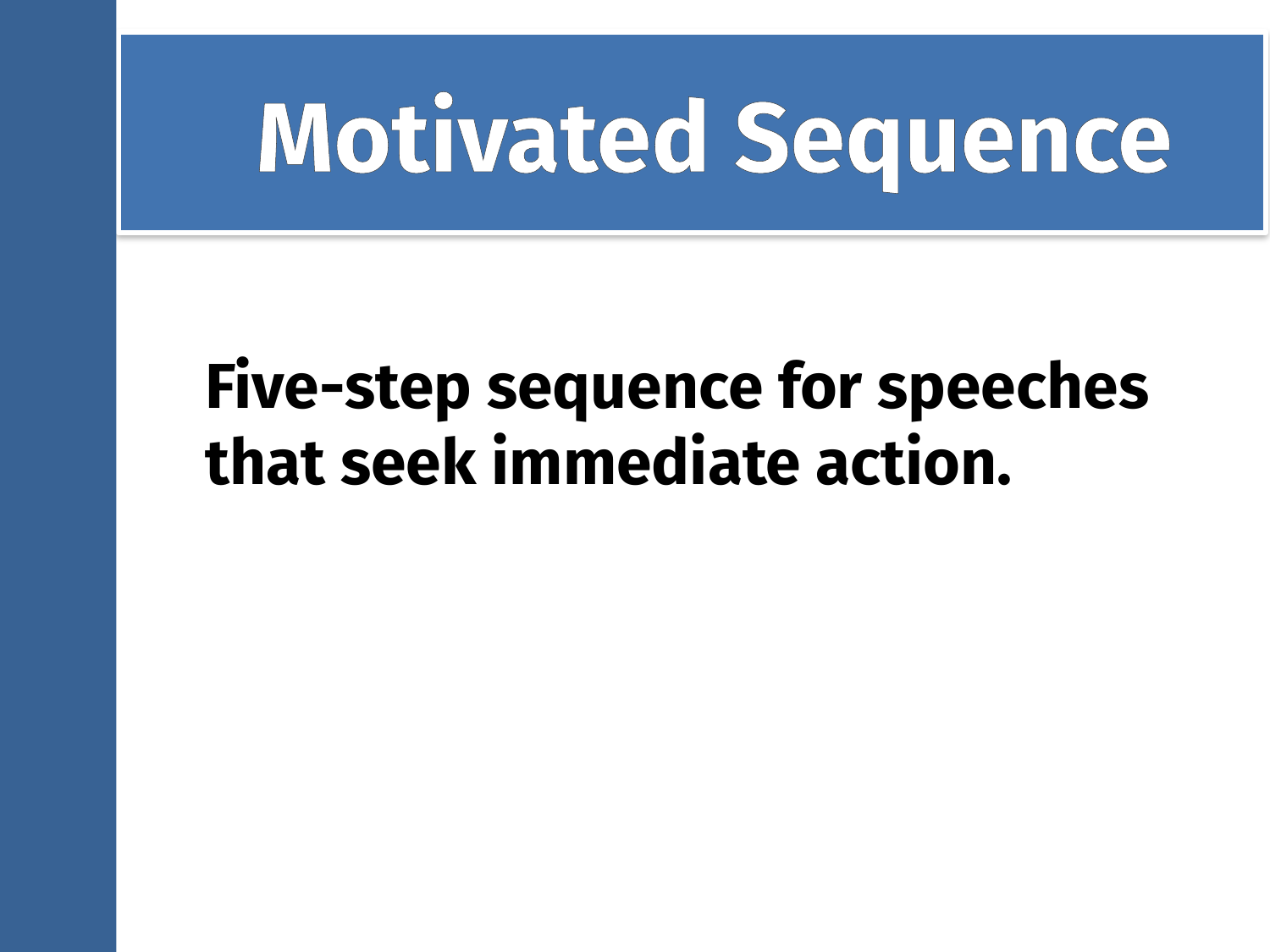

# Motivated Sequence
Five-step sequence for speeches that seek immediate action.